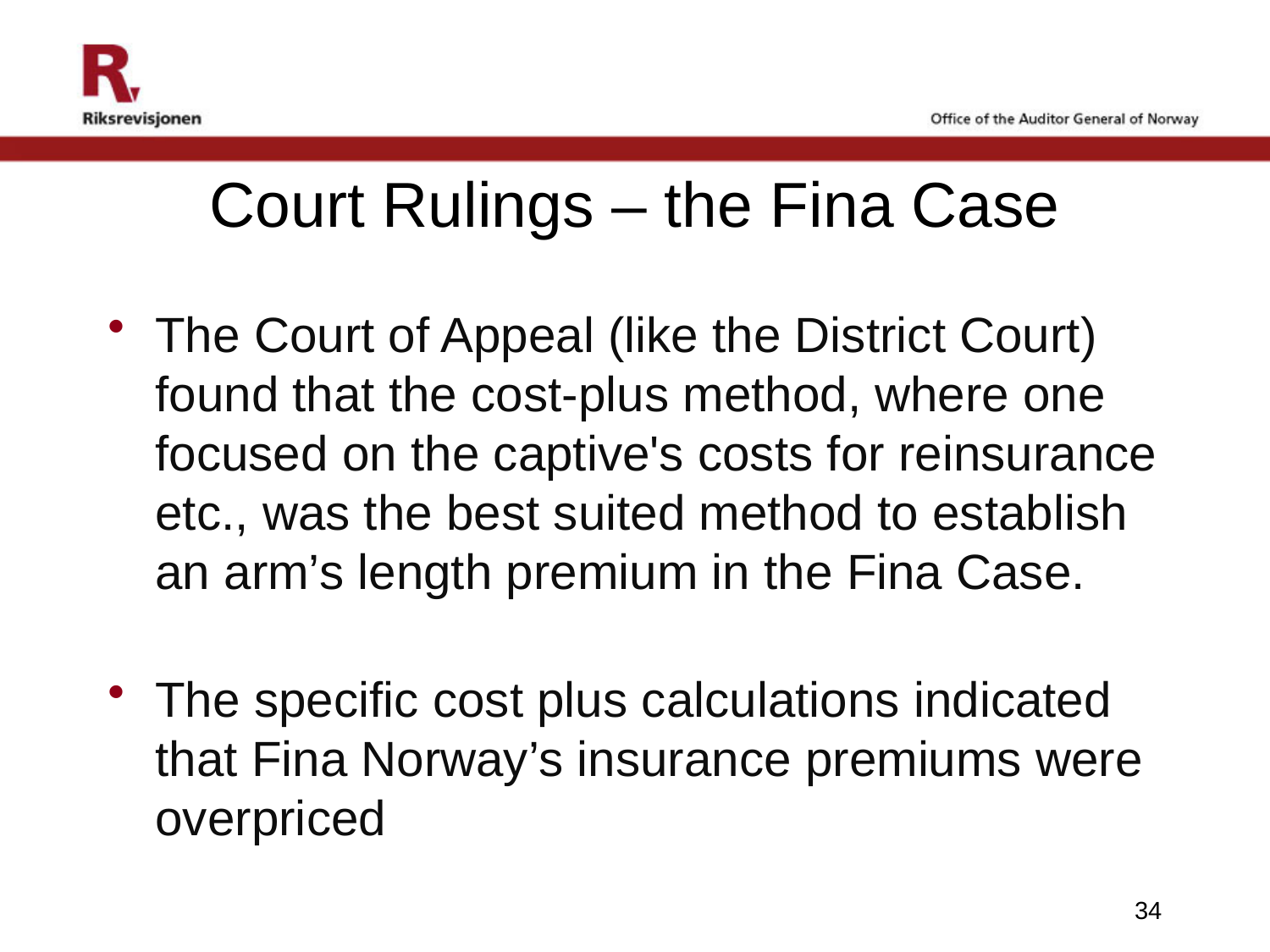

# Court Rulings – the Fina Case
The Court of Appeal (like the District Court) found that the cost-plus method, where one focused on the captive's costs for reinsurance etc., was the best suited method to establish an arm’s length premium in the Fina Case.

The specific cost plus calculations indicated that Fina Norway’s insurance premiums were overpriced

34